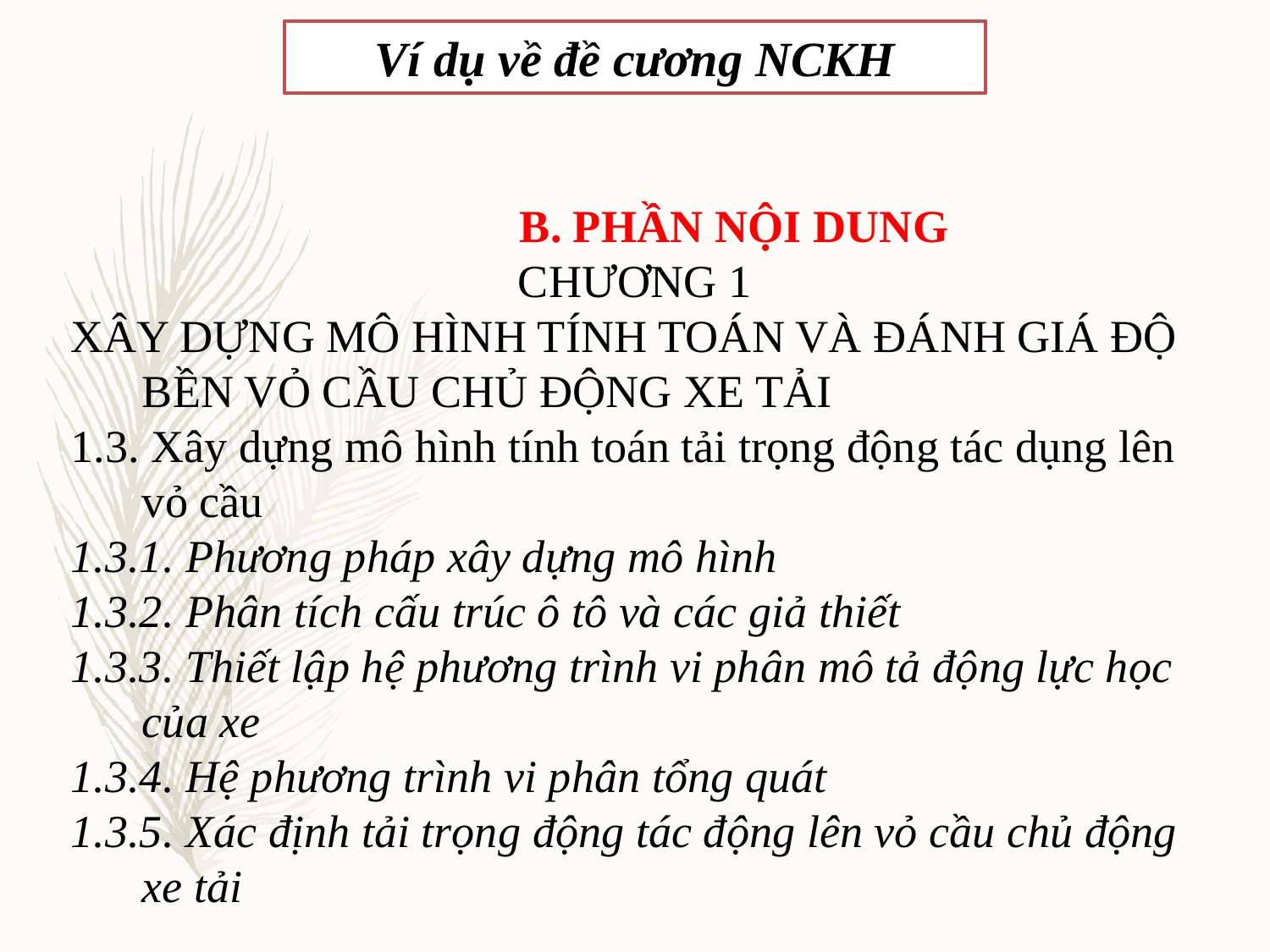

Ví dụ về đề cương NCKH
		B. PHẦN NỘI DUNG
CHƯƠNG 1
XÂY DỰNG MÔ HÌNH TÍNH TOÁN VÀ ĐÁNH GIÁ ĐỘ BỀN VỎ CẦU CHỦ ĐỘNG XE TẢI
1.3. Xây dựng mô hình tính toán tải trọng động tác dụng lên vỏ cầu
1.3.1. Phương pháp xây dựng mô hình
1.3.2. Phân tích cấu trúc ô tô và các giả thiết
1.3.3. Thiết lập hệ phương trình vi phân mô tả động lực học của xe
1.3.4. Hệ phương trình vi phân tổng quát
1.3.5. Xác định tải trọng động tác động lên vỏ cầu chủ động xe tải